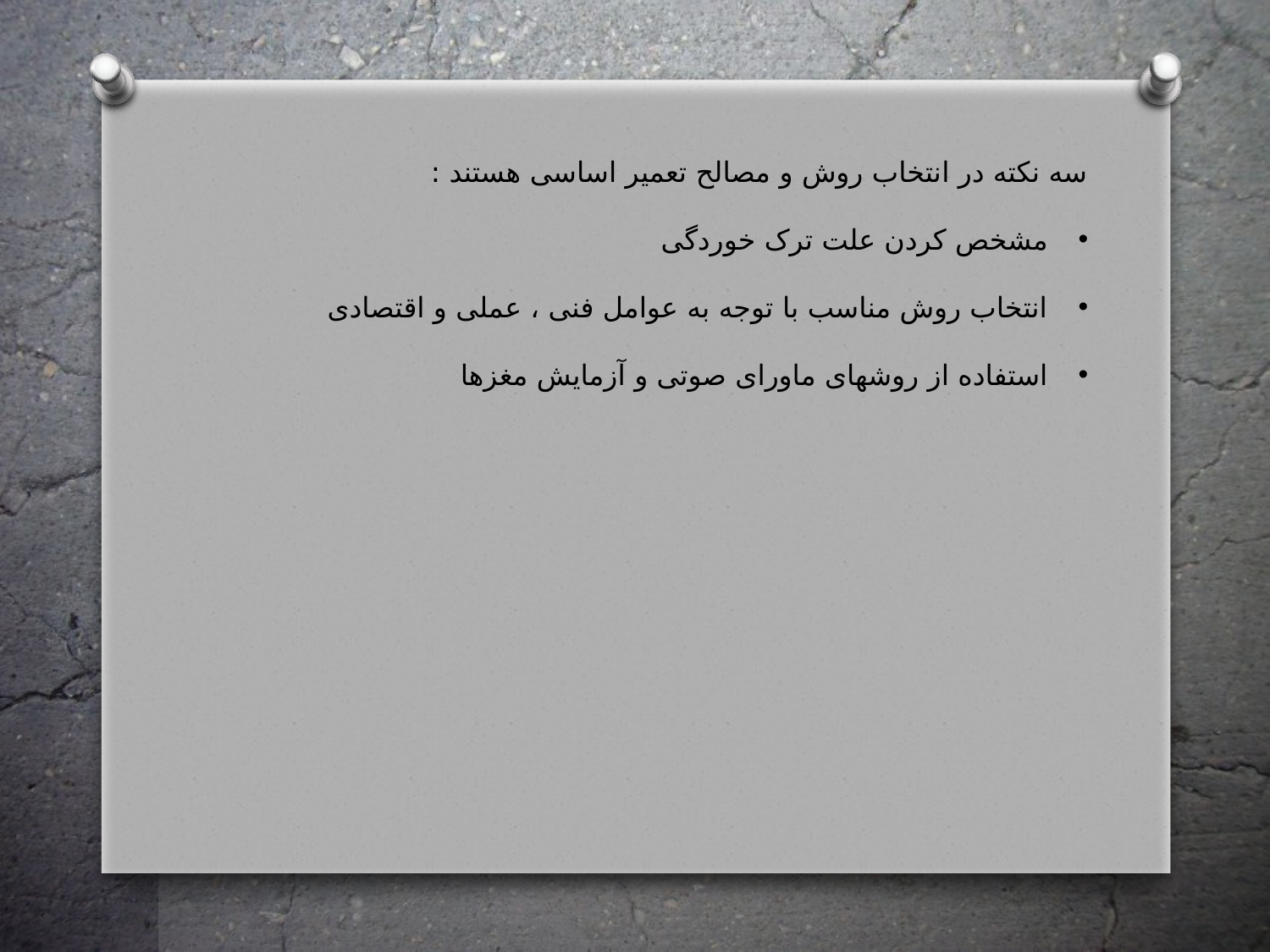

سه نکته در انتخاب روش و مصالح تعمیر اساسی هستند :

مشخص کردن علت ترک خوردگی

انتخاب روش مناسب با توجه به عوامل فنی ، عملی و اقتصادی

استفاده از روشهای ماورای صوتی و آزمایش مغزها